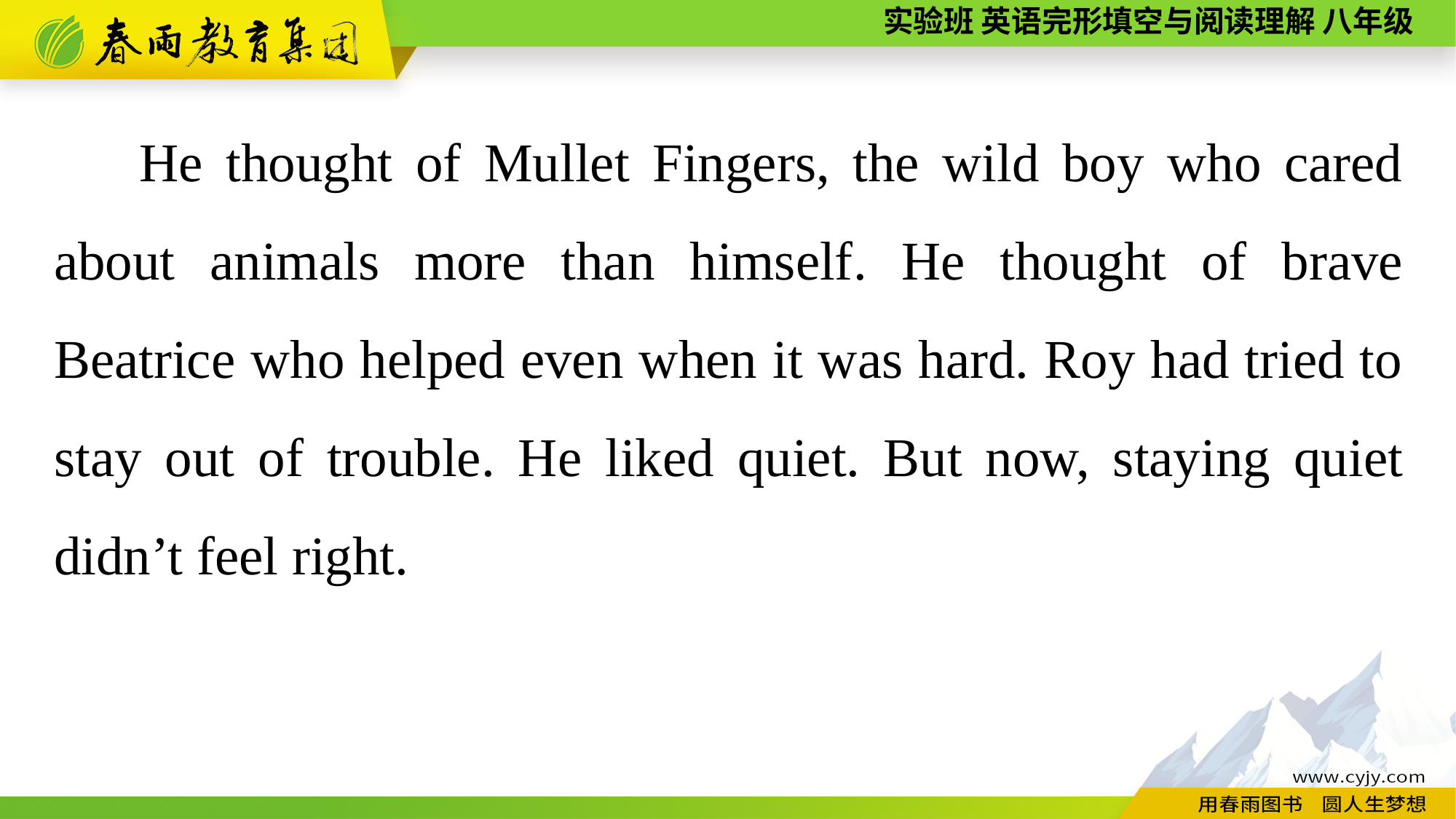

He thought of Mullet Fingers, the wild boy who cared about animals more than himself. He thought of brave Beatrice who helped even when it was hard. Roy had tried to stay out of trouble. He liked quiet. But now, staying quiet didn’t feel right.